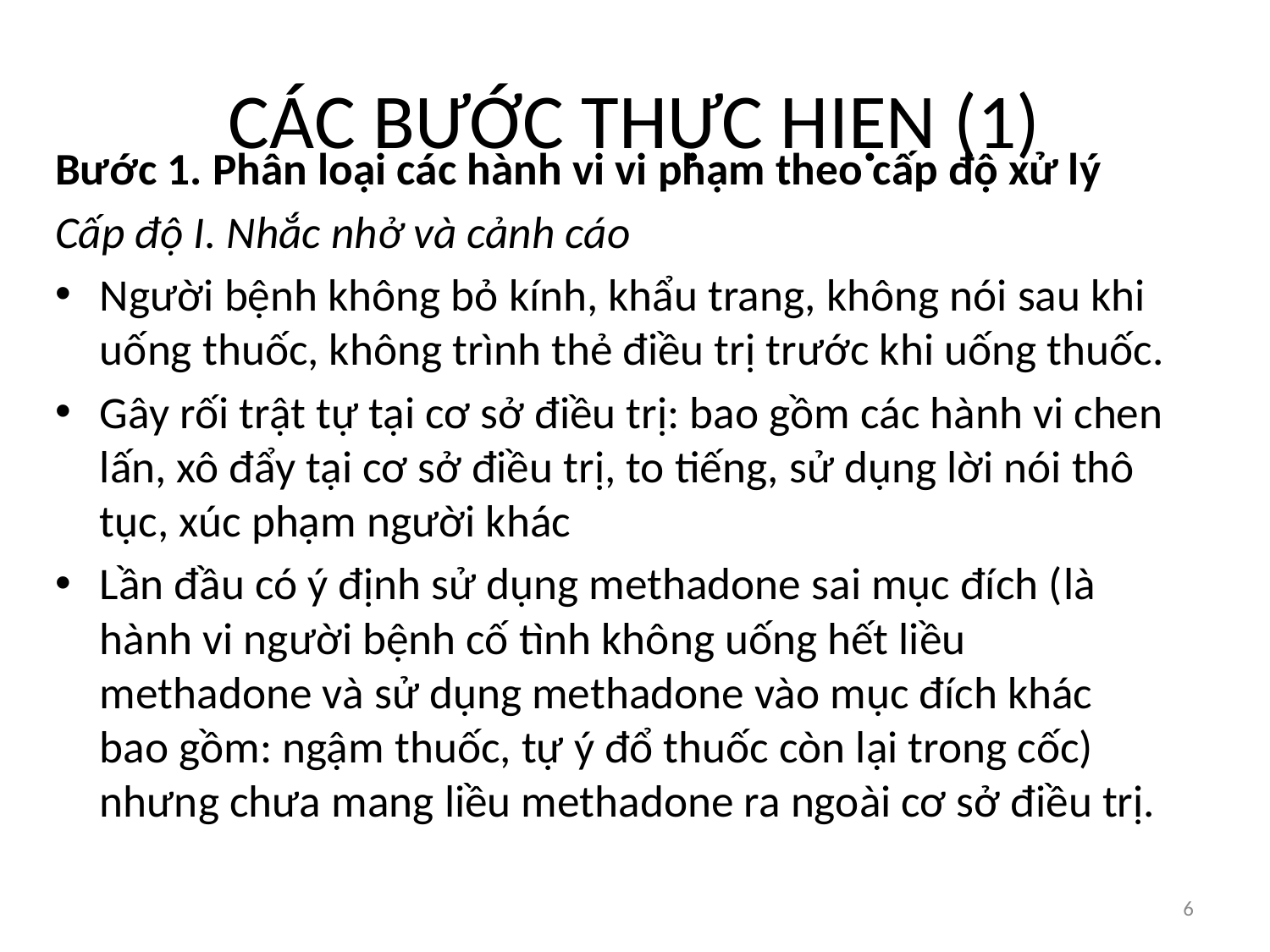

# CÁC BƯỚC THỰC HIỆN (1)
Bước 1. Phân loại các hành vi vi phạm theo cấp độ xử lý
Cấp độ I. Nhắc nhở và cảnh cáo
Người bệnh không bỏ kính, khẩu trang, không nói sau khi uống thuốc, không trình thẻ điều trị trước khi uống thuốc.
Gây rối trật tự tại cơ sở điều trị: bao gồm các hành vi chen lấn, xô đẩy tại cơ sở điều trị, to tiếng, sử dụng lời nói thô tục, xúc phạm người khác
Lần đầu có ý định sử dụng methadone sai mục đích (là hành vi người bệnh cố tình không uống hết liều methadone và sử dụng methadone vào mục đích khác bao gồm: ngậm thuốc, tự ý đổ thuốc còn lại trong cốc) nhưng chưa mang liều methadone ra ngoài cơ sở điều trị.
6